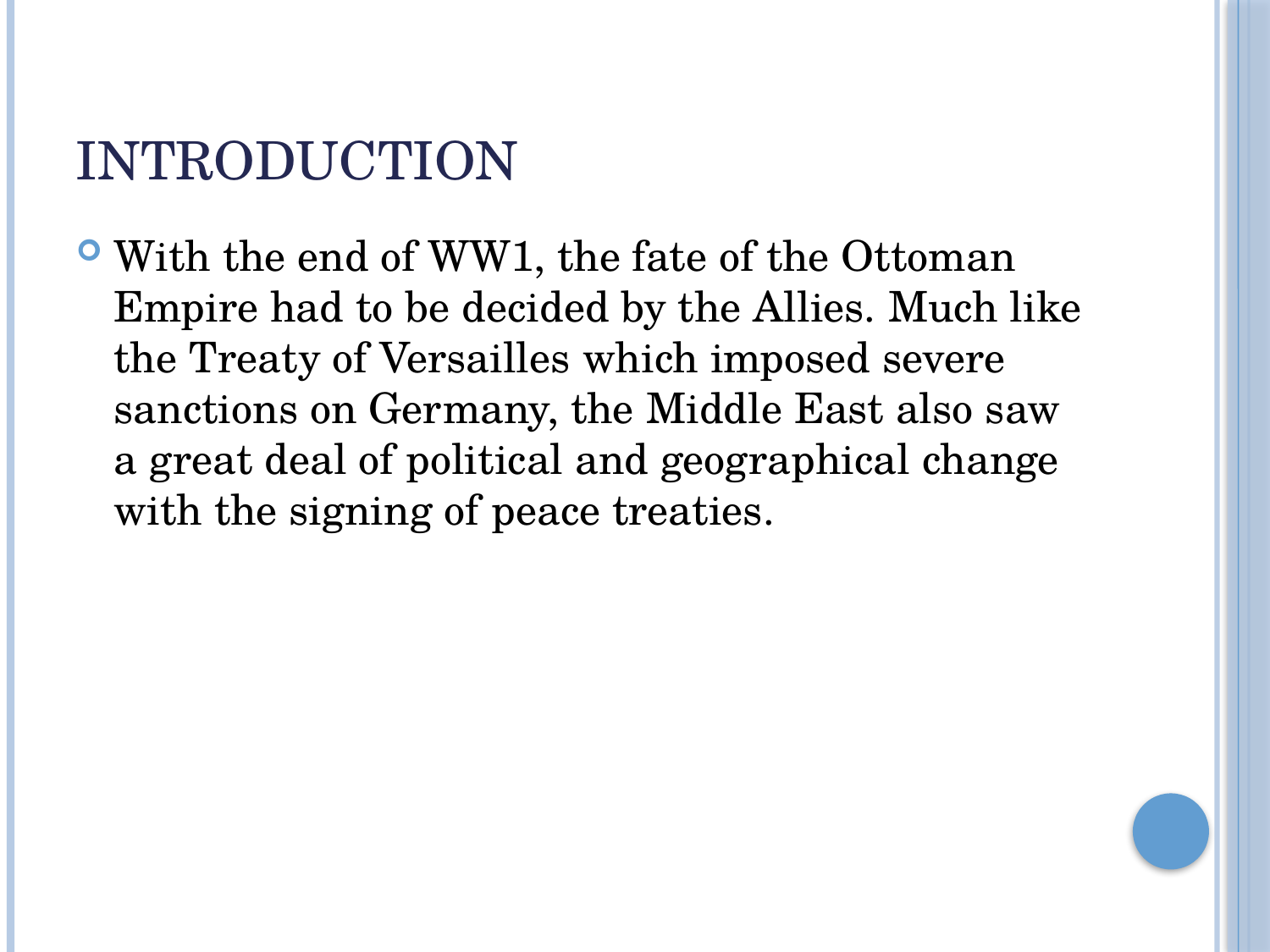

# Introduction
With the end of WW1, the fate of the Ottoman Empire had to be decided by the Allies. Much like the Treaty of Versailles which imposed severe sanctions on Germany, the Middle East also saw a great deal of political and geographical change with the signing of peace treaties.